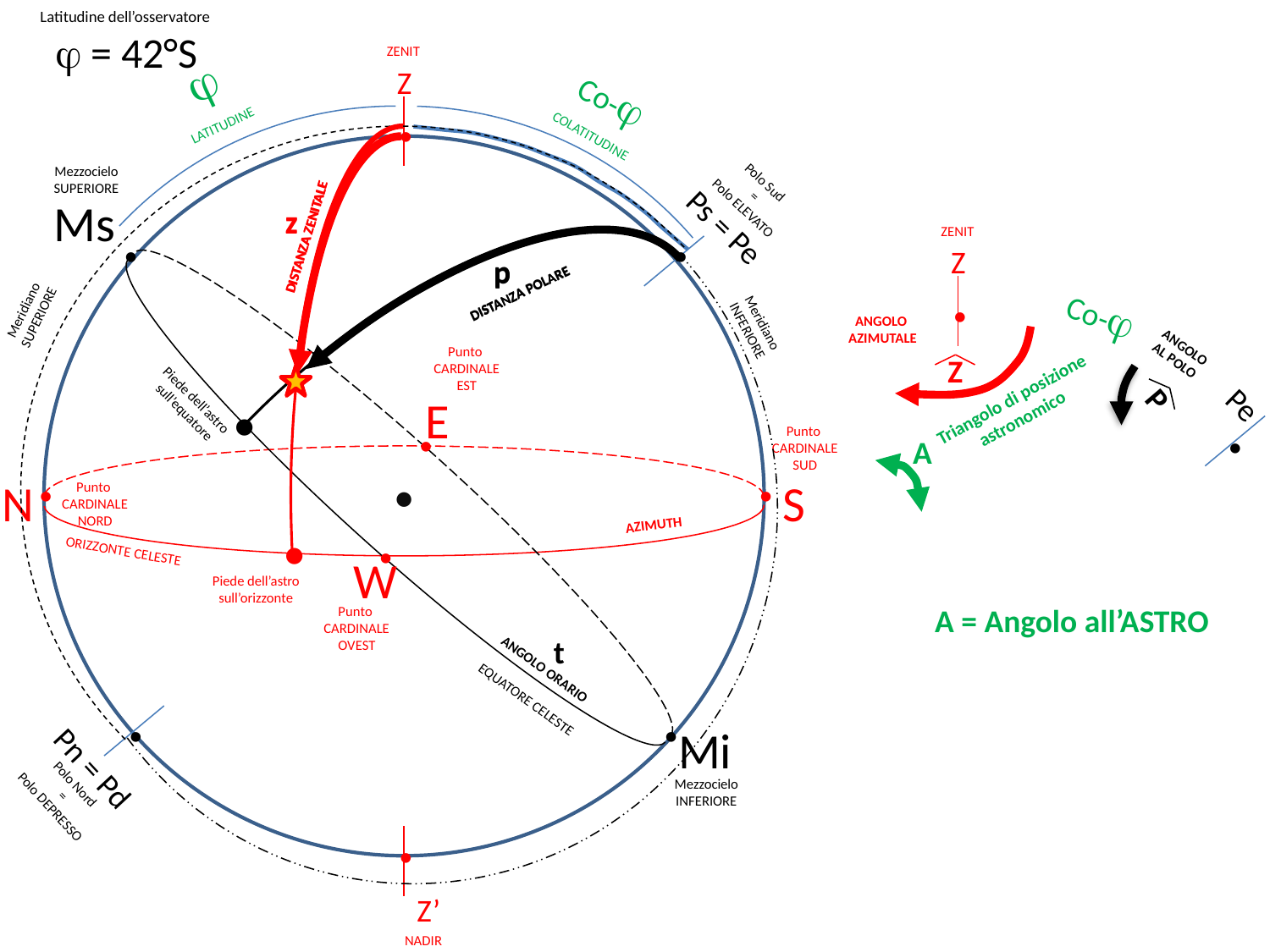

Latitudine dell’osservatore
ϕ = 42°S
ZENIT
ϕ
Z
Co-ϕ

LATITUDINE
●
COLATITUDINE

●

Mezzocielo
SUPERIORE
Polo Sud
=
Polo ELEVATO
Ms
z
z
Ps = Pe
ZENIT
DISTANZA ZENITALE
DISTANZA ZENITALE
Z
●
●
p
p
DISTANZA POLARE
DISTANZA POLARE
Co-ϕ
Meridiano
SUPERIORE
●
Meridiano
INFERIORE
ANGOLO
AZIMUTALE

ANGOLO
AL POLO

Punto
CARDINALE
EST
Z

P

Pe
Triangolo di posizione astronomico
Piede dell’astro sull’equatore
E

●
Punto
CARDINALE
SUD
A
●
●

N
S
Punto
CARDINALE
NORD
●
●
AZIMUTH
●
ORIZZONTE CELESTE
●
W
Piede dell’astro sull’orizzonte
A = Angolo all’ASTRO
Punto
CARDINALE
OVEST
t
ANGOLO ORARIO
EQUATORE CELESTE
Mi
●
●
Pn = Pd
Polo Nord
=
Polo DEPRESSO
Mezzocielo
INFERIORE
●
Z’
NADIR